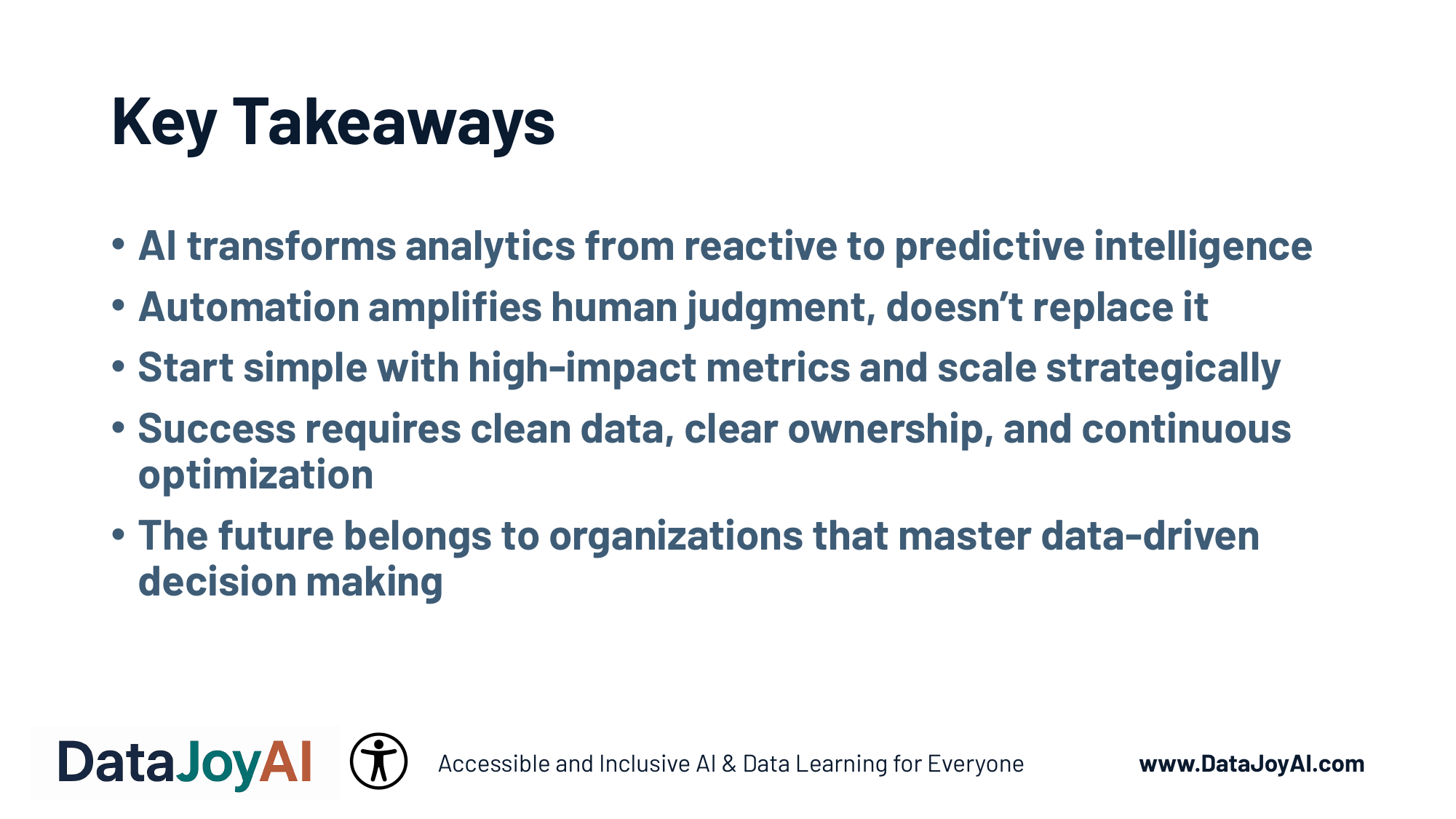

# Key Takeaways
AI transforms analytics from reactive to predictive intelligence
Automation amplifies human judgment, doesn’t replace it
Start simple with high-impact metrics and scale strategically
Success requires clean data, clear ownership, and continuous optimization
The future belongs to organizations that master data-driven decision making